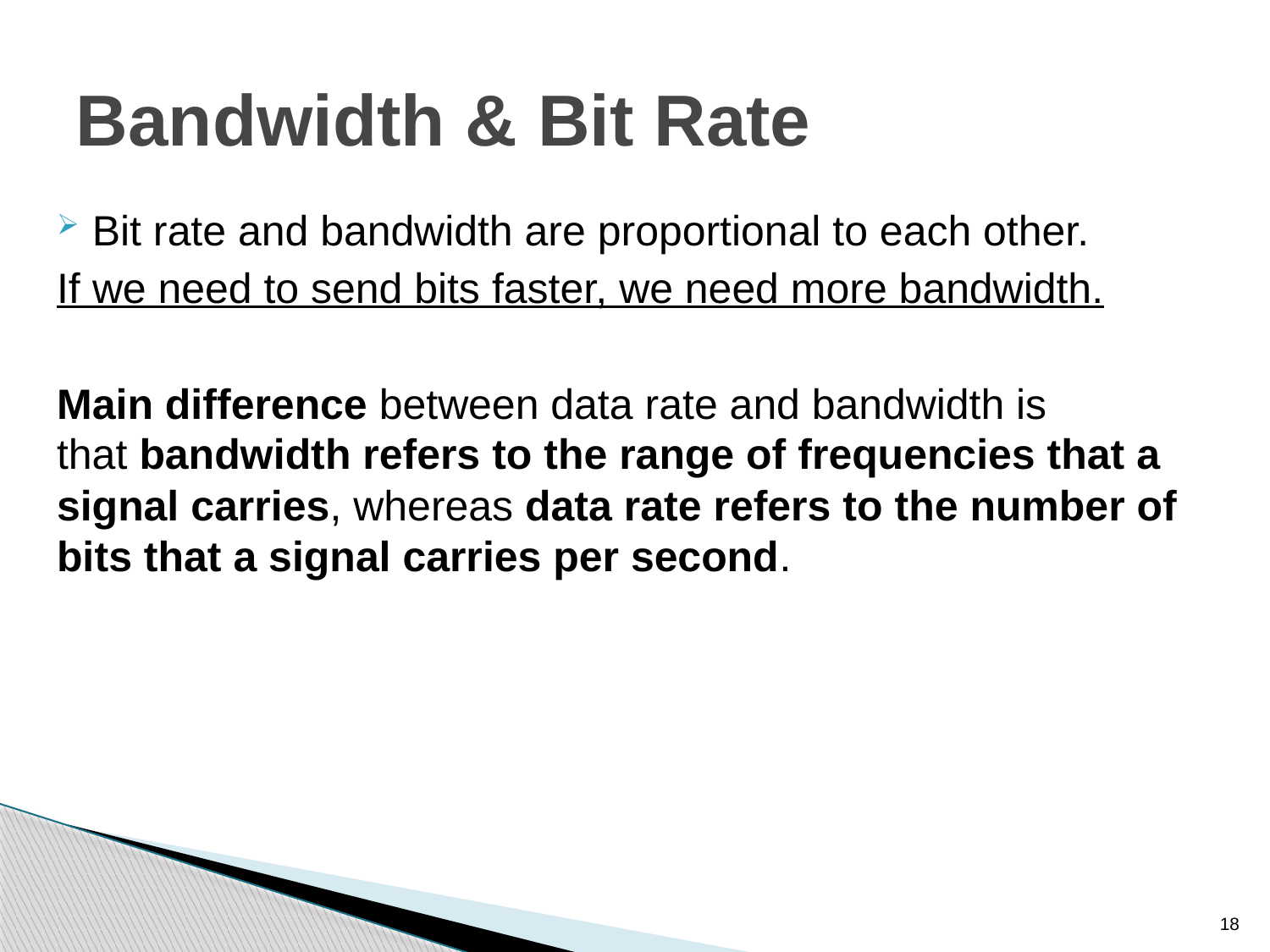

# Bandwidth & Bit Rate
Bit rate and bandwidth are proportional to each other.
If we need to send bits faster, we need more bandwidth.

Main difference between data rate and bandwidth is that bandwidth refers to the range of frequencies that a signal carries, whereas data rate refers to the number of bits that a signal carries per second.

18